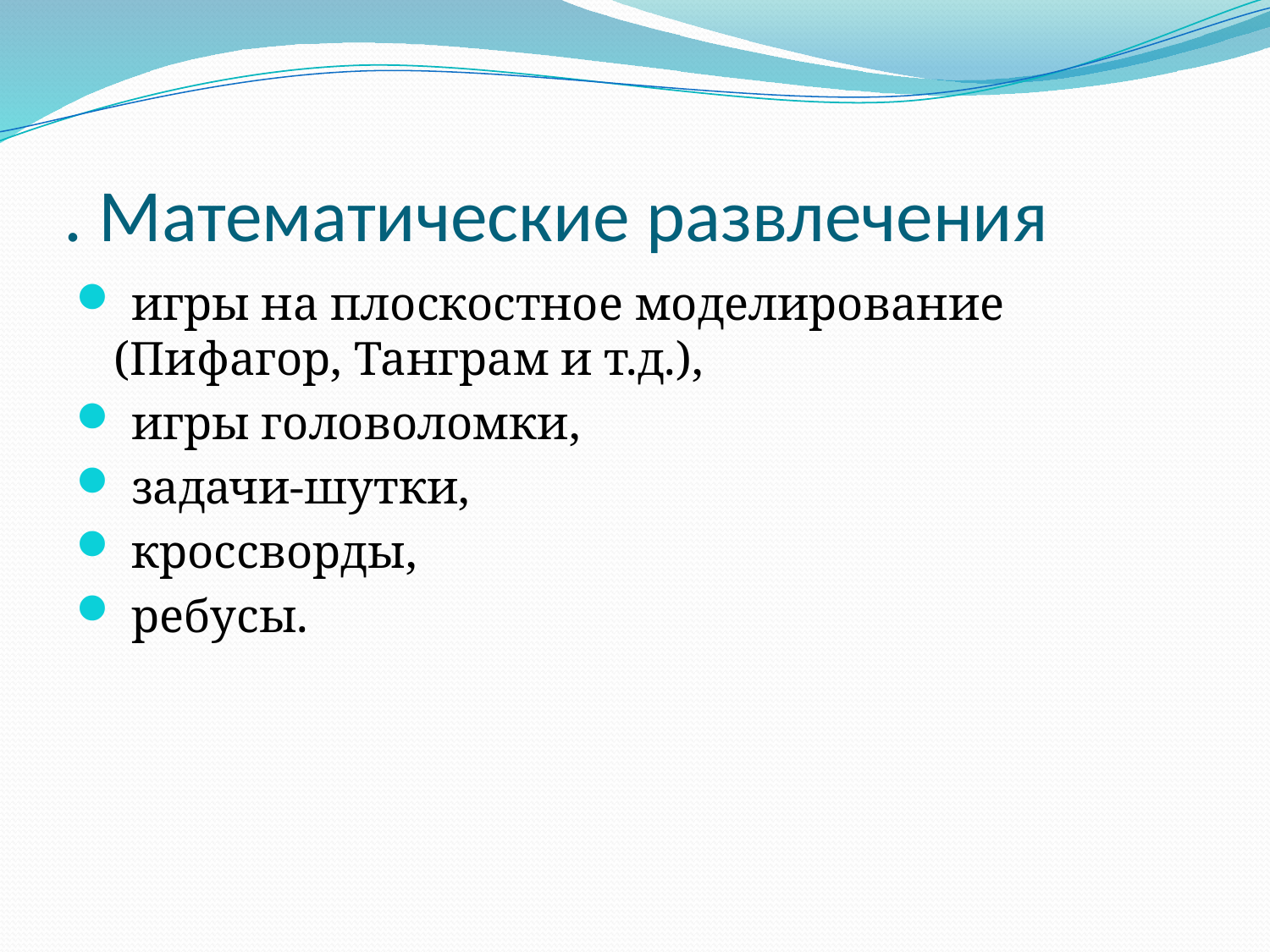

# . Математические развлечения
 игры на плоскостное моделирование   (Пифагор, Танграм и т.д.),
 игры головоломки,
 задачи-шутки,
 кроссворды,
 ребусы.